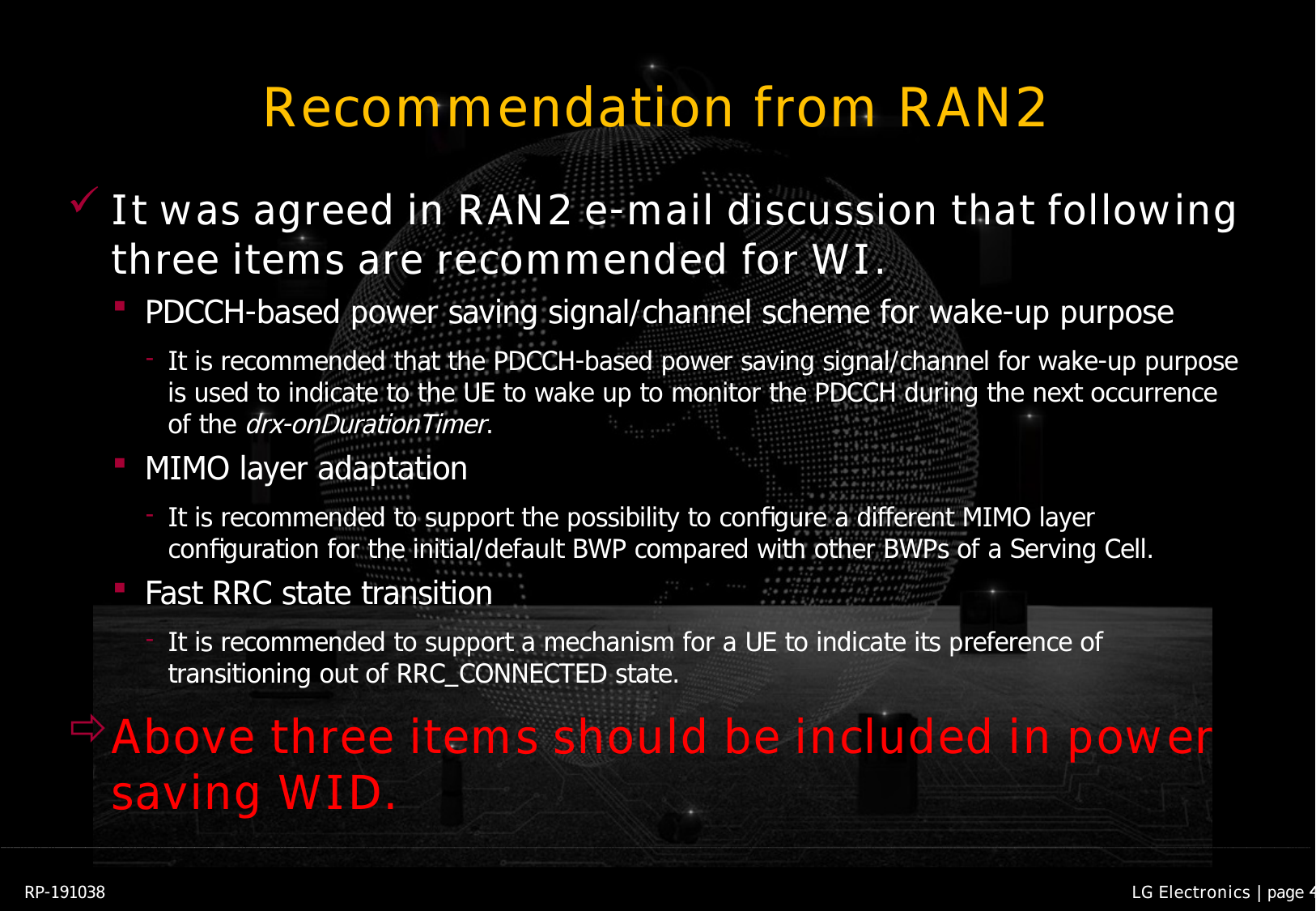

# Recommendation from RAN2
It was agreed in RAN2 e-mail discussion that following three items are recommended for WI.
PDCCH-based power saving signal/channel scheme for wake-up purpose
It is recommended that the PDCCH-based power saving signal/channel for wake-up purpose is used to indicate to the UE to wake up to monitor the PDCCH during the next occurrence of the drx-onDurationTimer.
MIMO layer adaptation
It is recommended to support the possibility to configure a different MIMO layer configuration for the initial/default BWP compared with other BWPs of a Serving Cell.
Fast RRC state transition
It is recommended to support a mechanism for a UE to indicate its preference of transitioning out of RRC_CONNECTED state.
Above three items should be included in power saving WID.